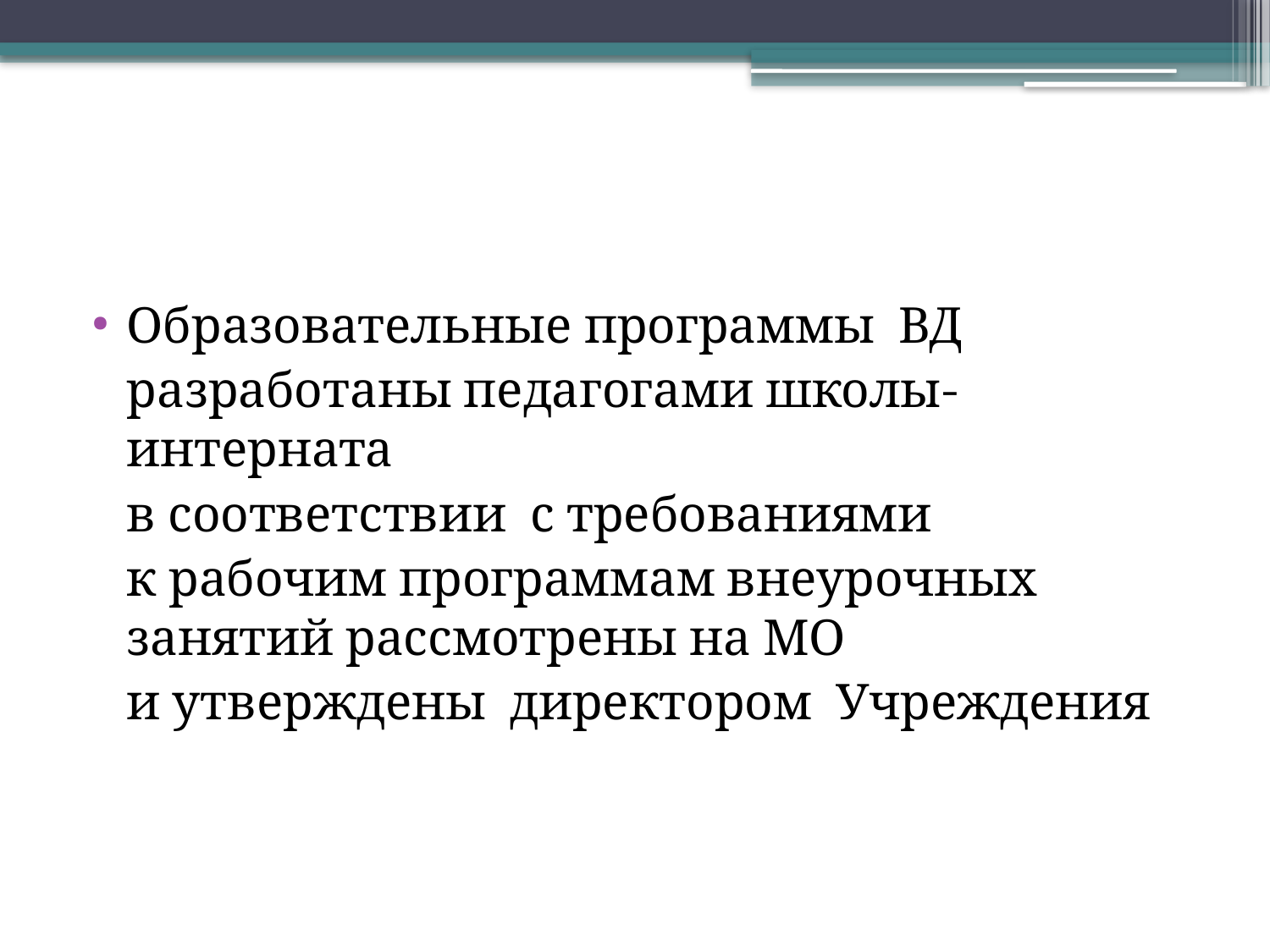

#
Образовательные программы  ВД
   разработаны педагогами школы-интерната
   в соответствии  с требованиями
   к рабочим программам внеурочных занятий рассмотрены на МО
   и утверждены  директором  Учреждения